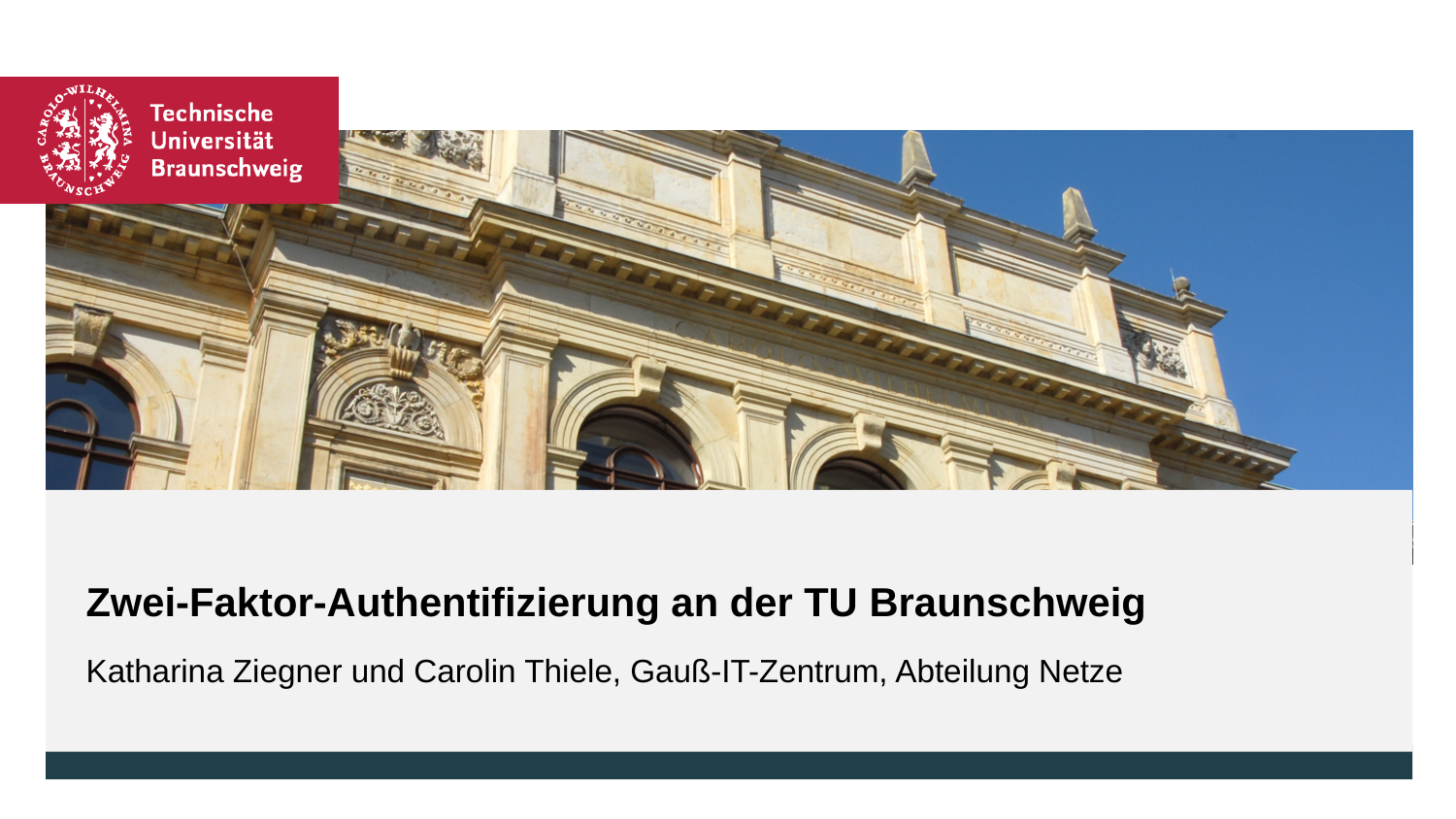

# Zwei-Faktor-Authentifizierung an der TU Braunschweig
Katharina Ziegner und Carolin Thiele, Gauß-IT-Zentrum, Abteilung Netze